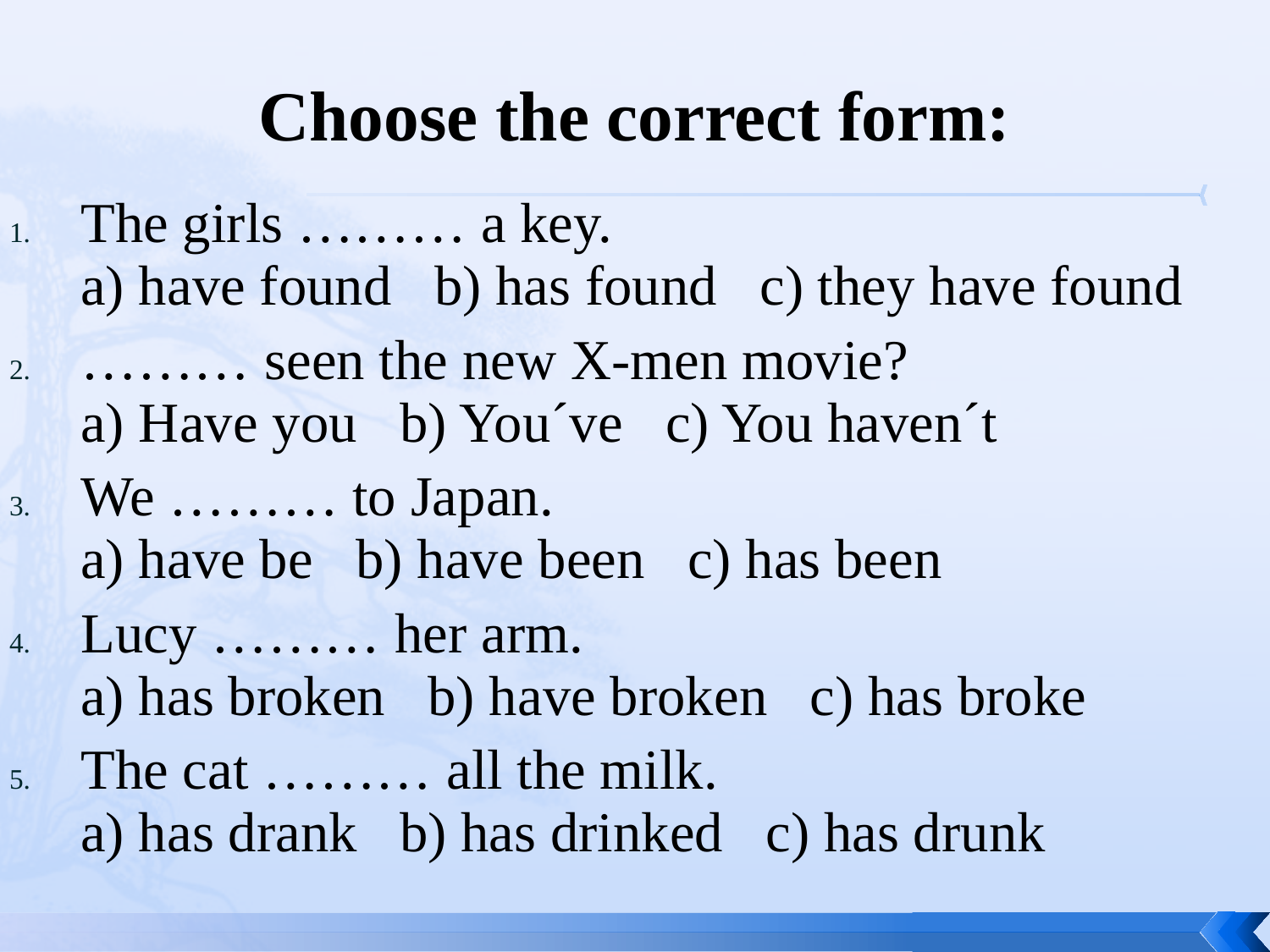

# Choose the correct form:
The girls ……… a key.
a) have found   b) has found   c) they have found
……… seen the new X-men movie?
a) Have you   b) You´ve   c) You haven´t
We ……… to Japan.
a) have be   b) have been   c) has been
Lucy ……… her arm.
a) has broken   b) have broken   c) has broke
The cat ……… all the milk.
a) has drank   b) has drinked   c) has drunk